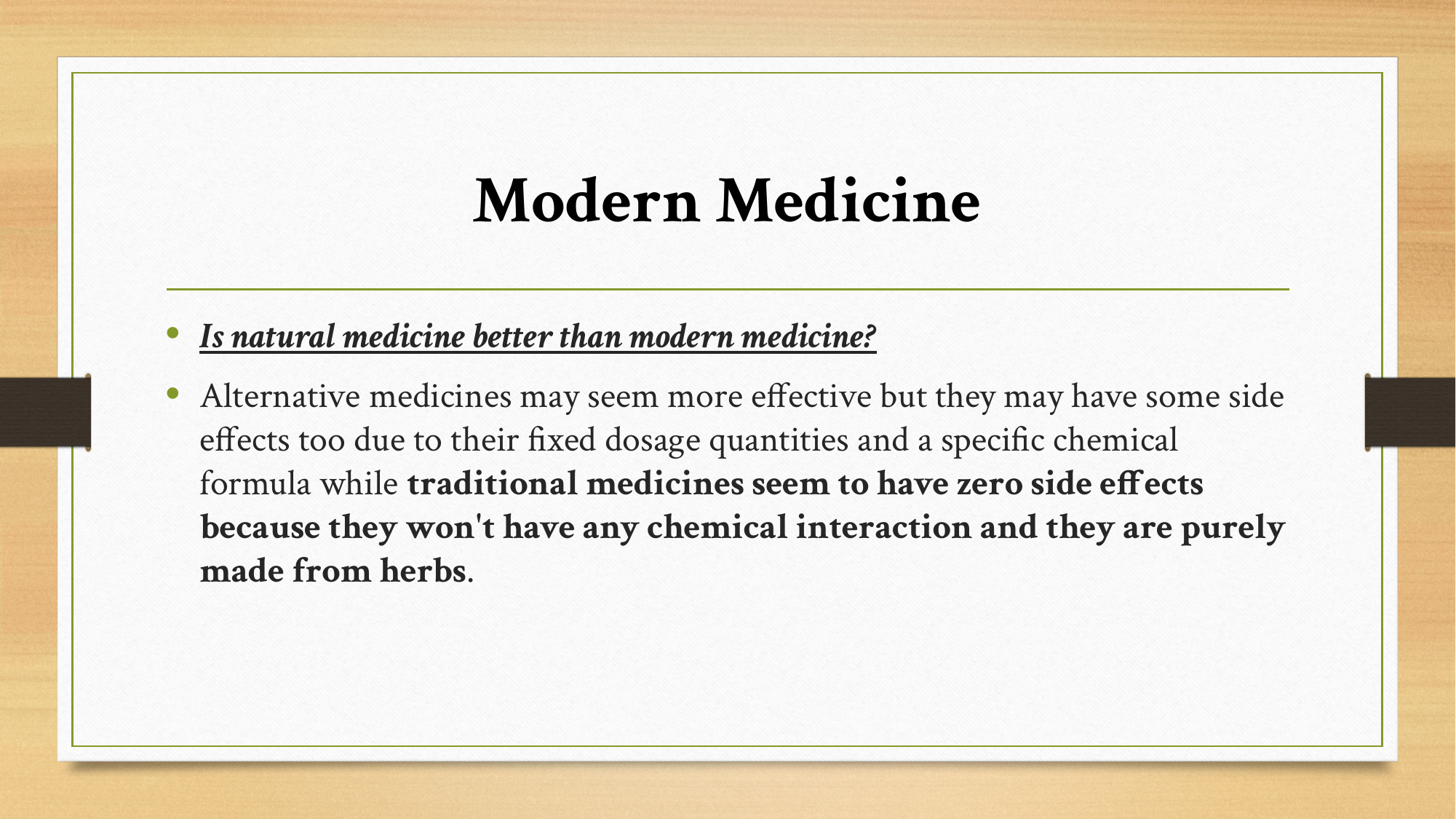

# Modern Medicine
Is natural medicine better than modern medicine?
Alternative medicines may seem more effective but they may have some side effects too due to their fixed dosage quantities and a specific chemical formula while traditional medicines seem to have zero side effects because they won't have any chemical interaction and they are purely made from herbs.